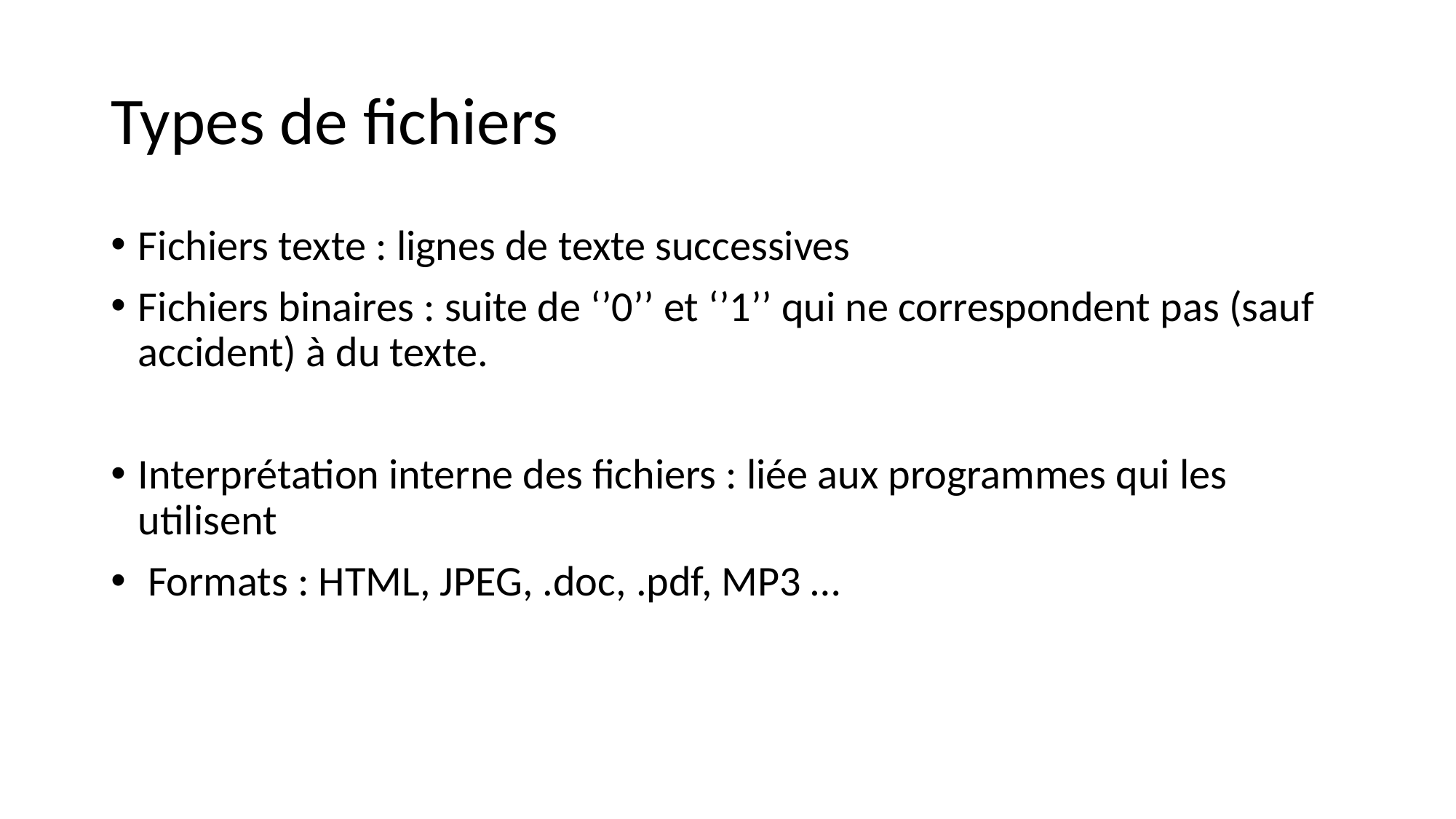

# Types de fichiers
Fichiers texte : lignes de texte successives
Fichiers binaires : suite de ‘’0’’ et ‘’1’’ qui ne correspondent pas (sauf accident) à du texte.

Interprétation interne des fichiers : liée aux programmes qui les utilisent
 Formats : HTML, JPEG, .doc, .pdf, MP3 …